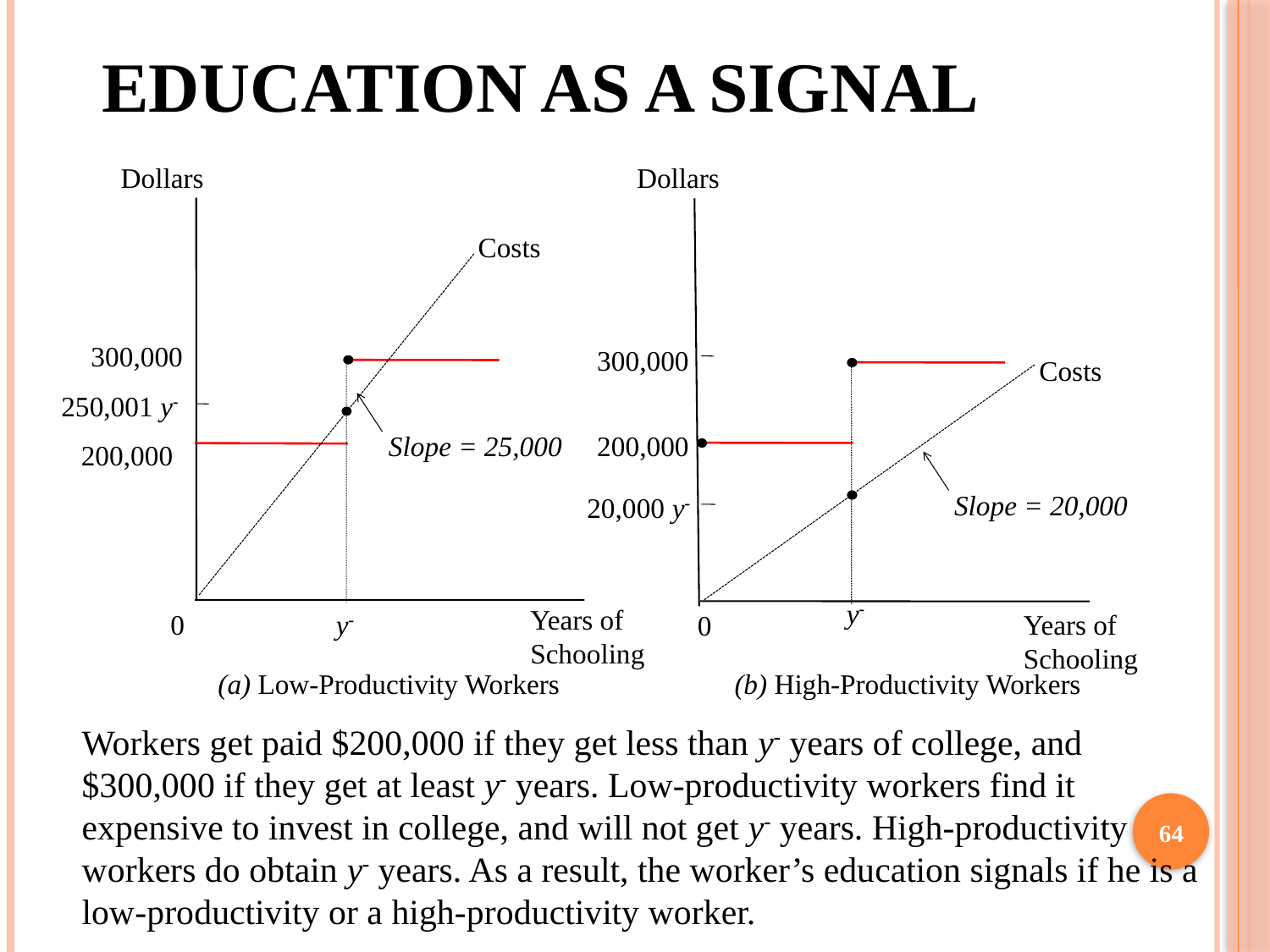

# Education as a Signal
Dollars
Dollars

Costs

300,000
300,000
Costs

250,001 y−

Slope = 25,000
200,000
200,000

Slope = 20,000
20,000 y−

 y−

Years of Schooling

0
 y−
Years of Schooling
0
(a) Low-Productivity Workers
(b) High-Productivity Workers
Workers get paid $200,000 if they get less than y− years of college, and $300,000 if they get at least y− years. Low-productivity workers find it expensive to invest in college, and will not get y− years. High-productivity workers do obtain y− years. As a result, the worker’s education signals if he is a low-productivity or a high-productivity worker.
64